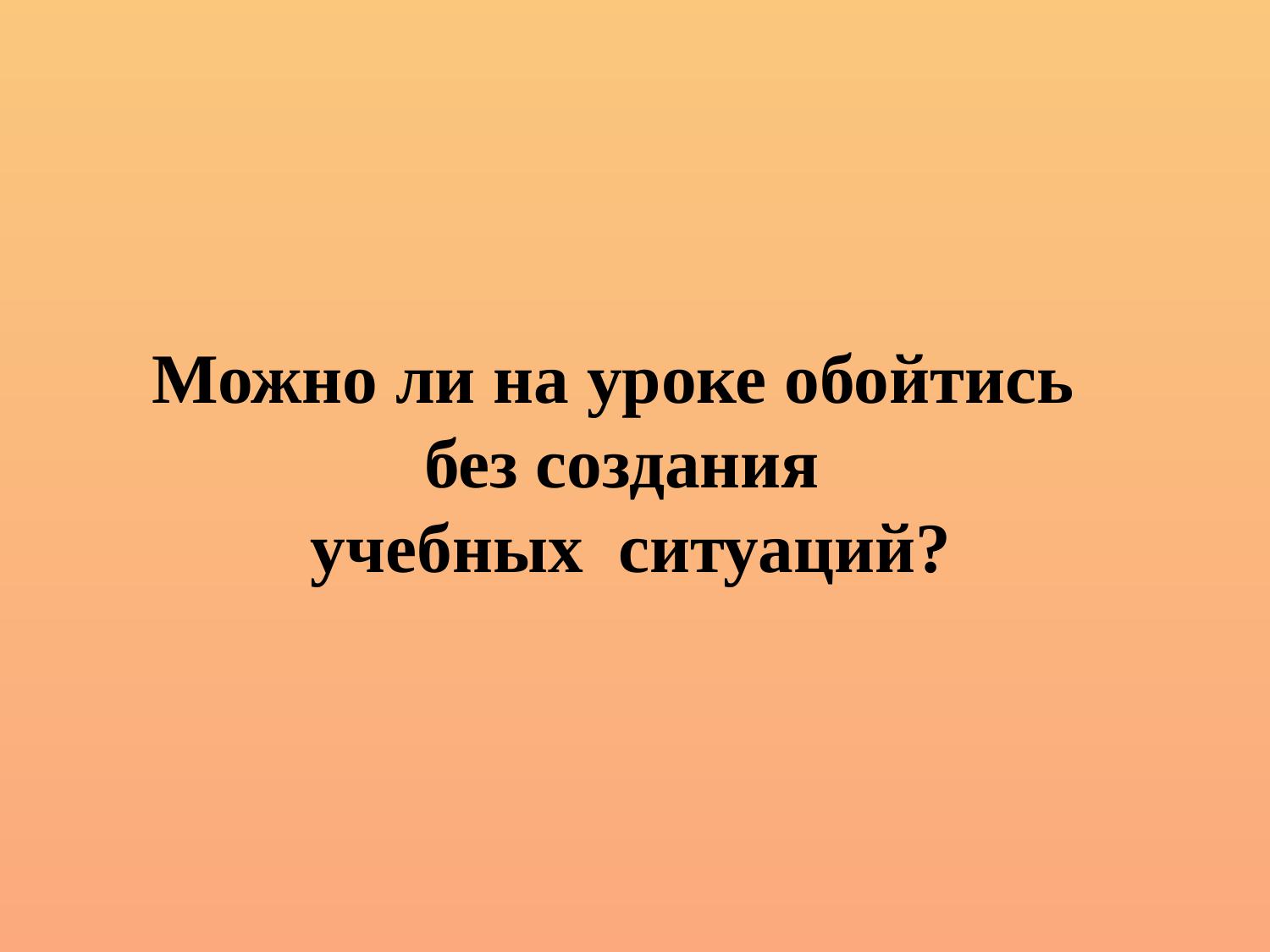

Можно ли на уроке обойтись
без создания
 учебных  ситуаций?